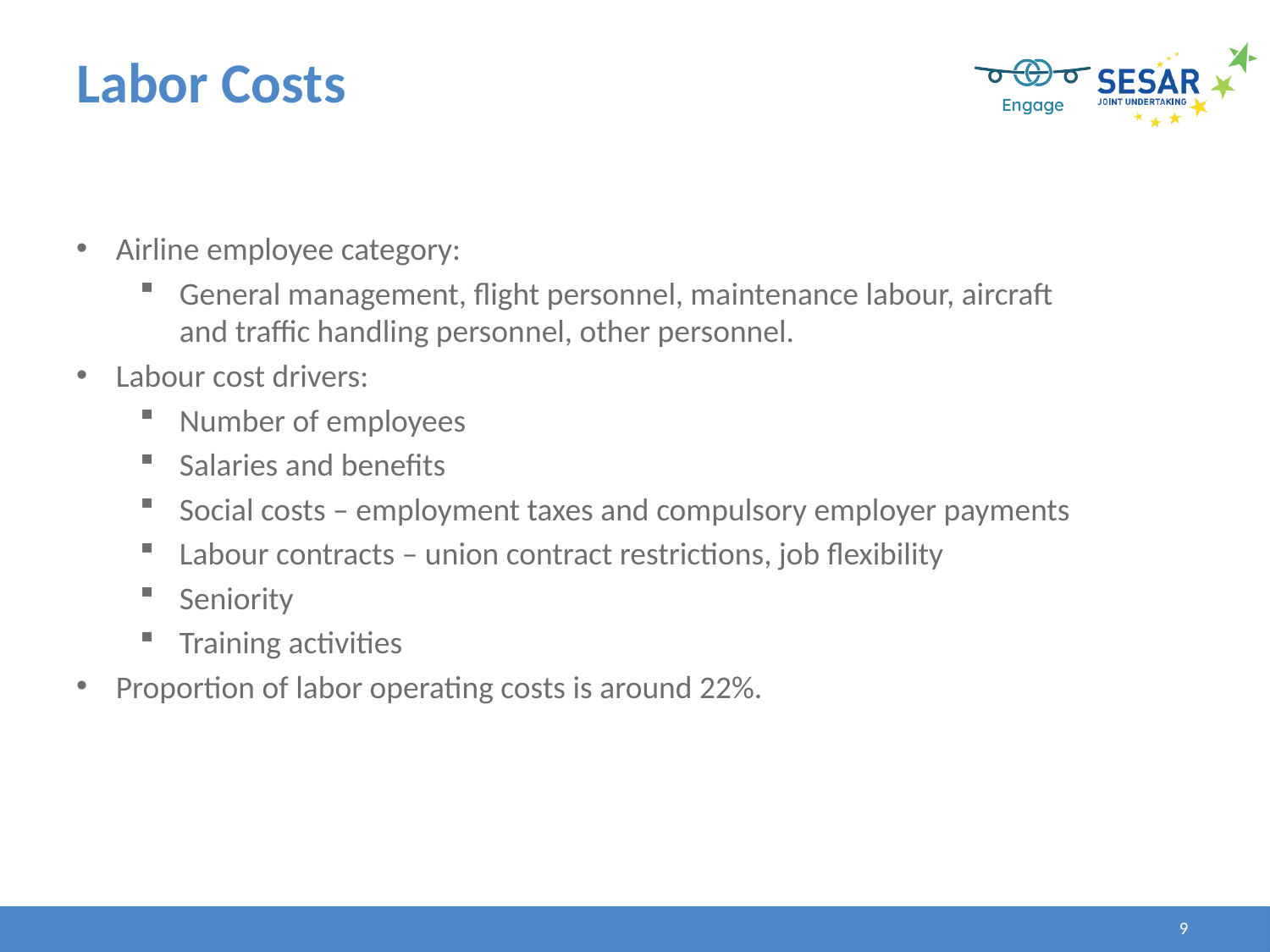

# Labor Costs
Airline employee category:
General management, flight personnel, maintenance labour, aircraft and traffic handling personnel, other personnel.
Labour cost drivers:
Number of employees
Salaries and benefits
Social costs – employment taxes and compulsory employer payments
Labour contracts – union contract restrictions, job flexibility
Seniority
Training activities
Proportion of labor operating costs is around 22%.
9